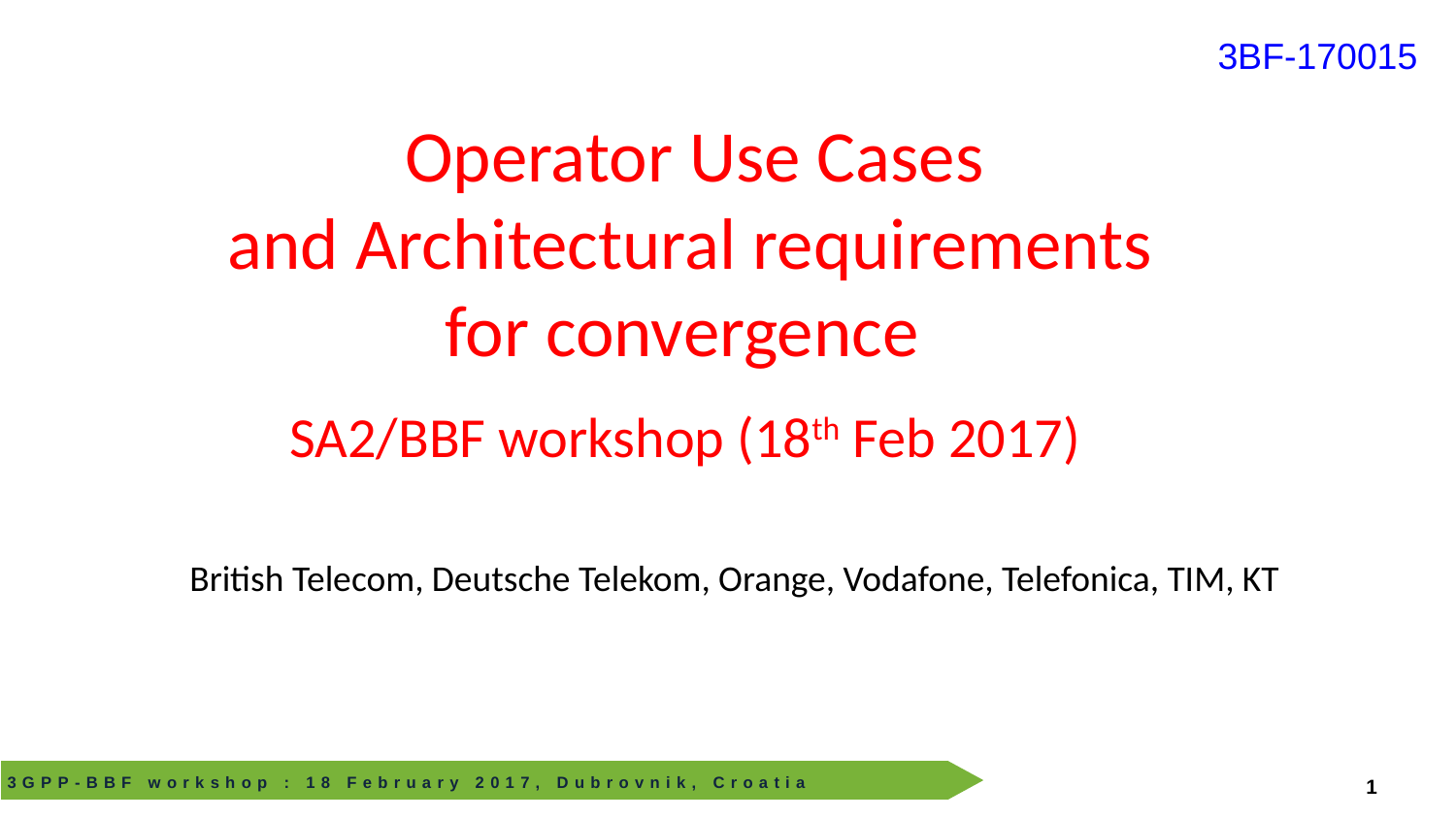

3BF-170015
# Operator Use Cases and Architectural requirements for convergence SA2/BBF workshop (18th Feb 2017)
British Telecom, Deutsche Telekom, Orange, Vodafone, Telefonica, TIM, KT